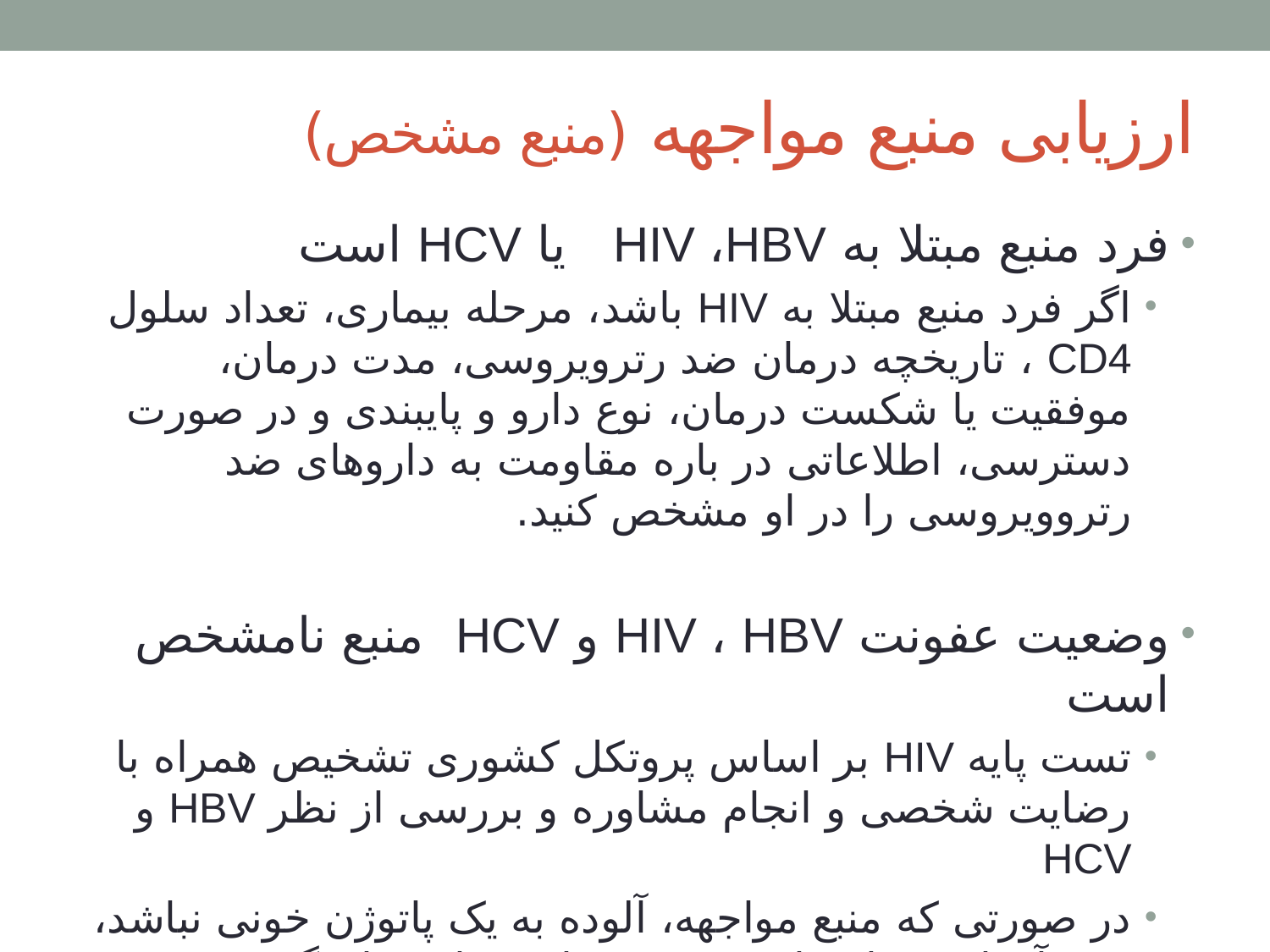

# ارزیابی منبع مواجهه (منبع مشخص)
فرد منبع مبتلا به HIV ،HBV   یا HCV است
اگر فرد منبع مبتلا به HIV باشد، مرحله بیماری، تعداد سلول CD4 ، تاریخچه درمان ضد رترویروسی، مدت درمان، موفقیت یا شکست درمان، نوع دارو و پایبندی و در صورت دسترسی، اطلاعاتی در باره مقاومت به داروهای ضد رتروویروسی را در او مشخص کنید.

وضعیت عفونت HIV ، HBV و HCV  منبع نامشخص است
تست پایه HIV بر اساس پروتکل کشوری تشخیص همراه با رضایت شخصی و انجام مشاوره و بررسی از نظر HBV و HCV
در صورتی که منبع مواجهه، آلوده به یک پاتوژن خونی نباشد، همه آزمایش های پایه در فرد مواجهه یافته یا پیگیری بعدی ضرورت ندارد.
هنگامی که به هر علتی نتوانید آزمایشهای مورد نیاز را برای منبع مواجهه انجام دهید، علائم بالینی و سابقه رفتارهای پر خطر را در نظر بگیرید.